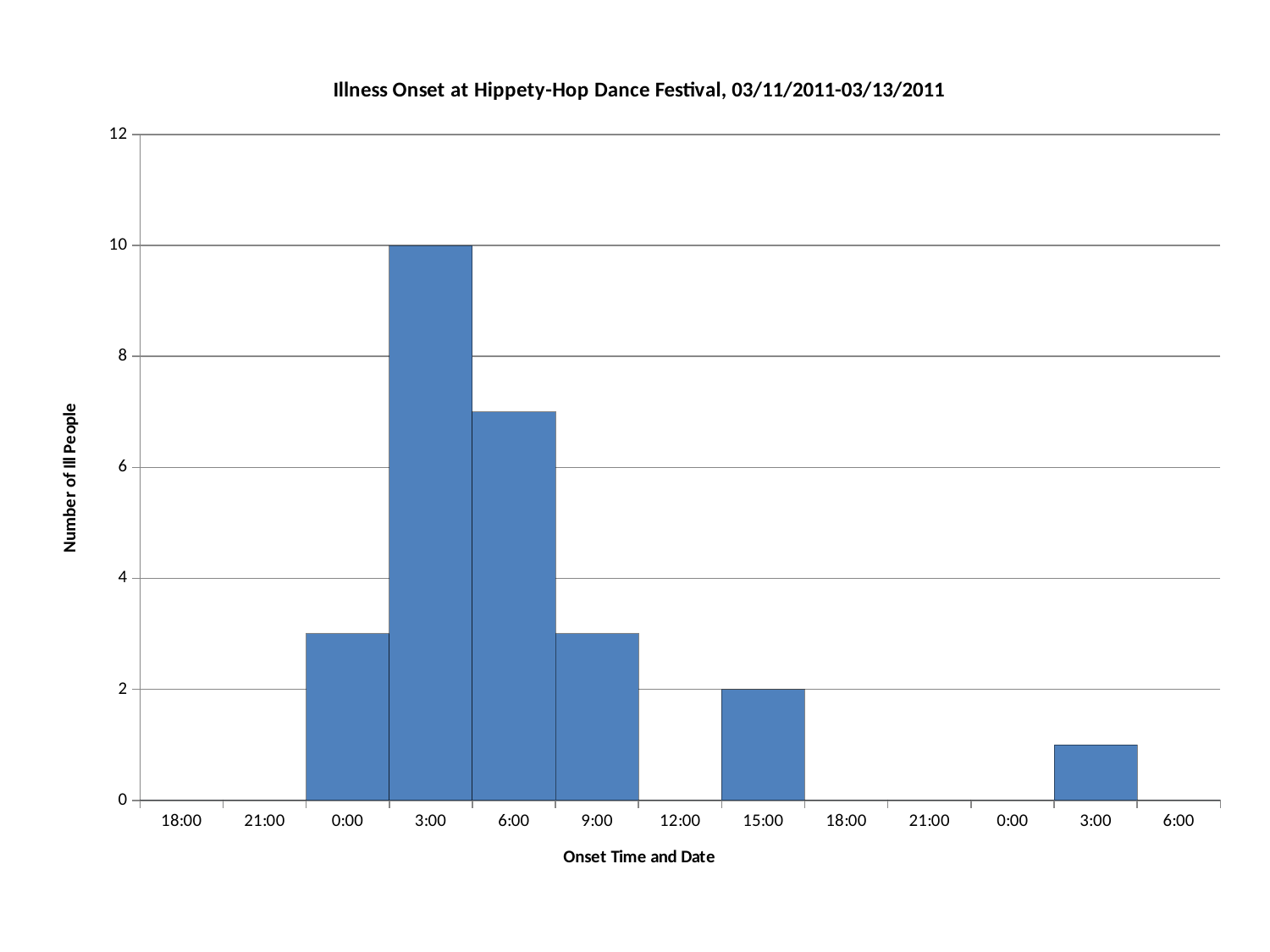

### Chart: Illness Onset at Hippety-Hop Dance Festival, 03/11/2011-03/13/2011

| Category | Number of Cases |
|---|---|
| 0.75 | 0.0 |
| 0.875 | 0.0 |
| 0 | 3.0 |
| 0.125 | 10.0 |
| 0.25 | 7.0 |
| 0.375 | 3.0 |
| 0.5 | 0.0 |
| 0.625 | 2.0 |
| 0.75 | 0.0 |
| 0.875 | 0.0 |
| 1 | 0.0 |
| 0.125 | 1.0 |
| 0.25 | 0.0 |